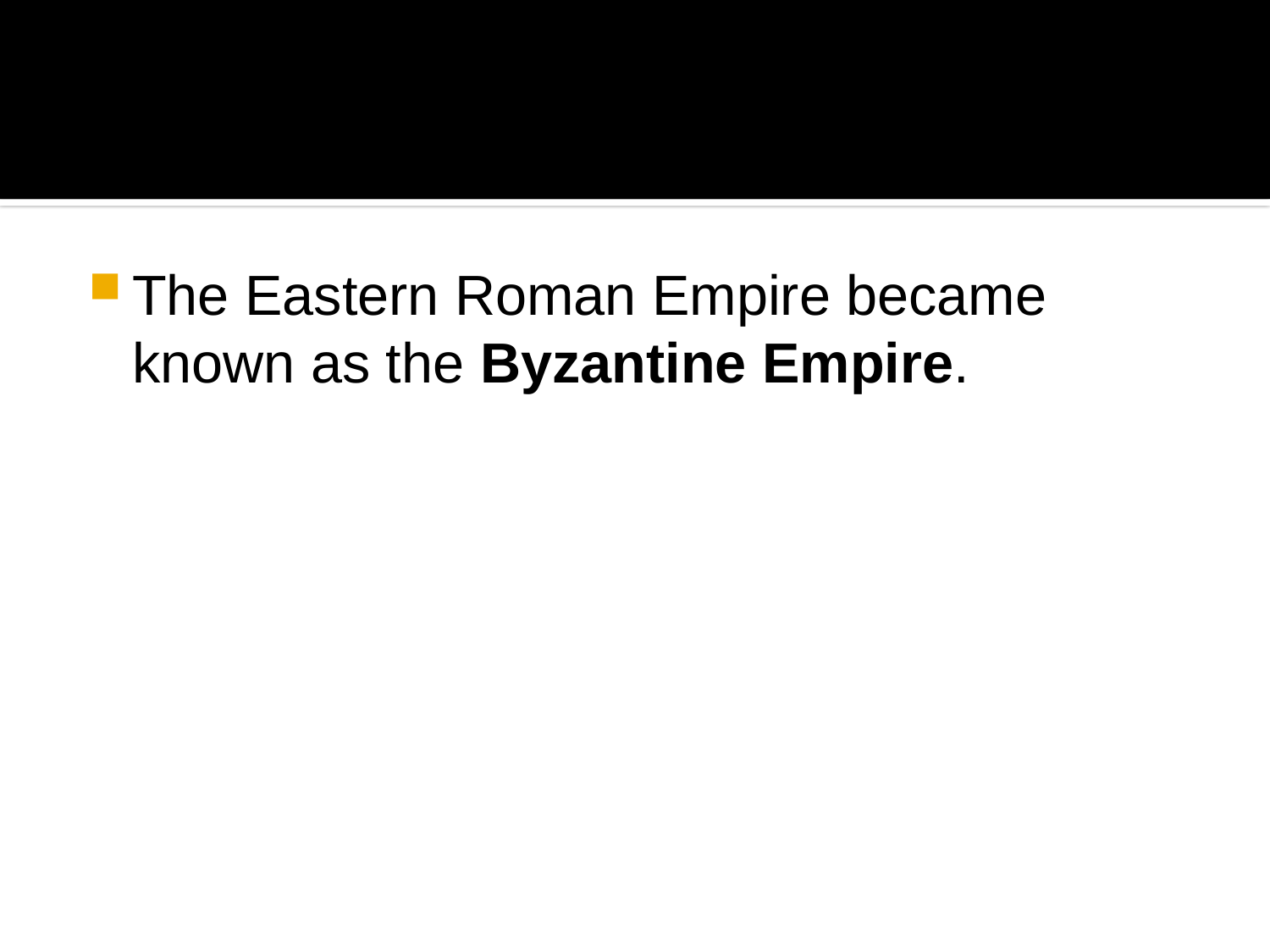

#
The Eastern Roman Empire became known as the Byzantine Empire.